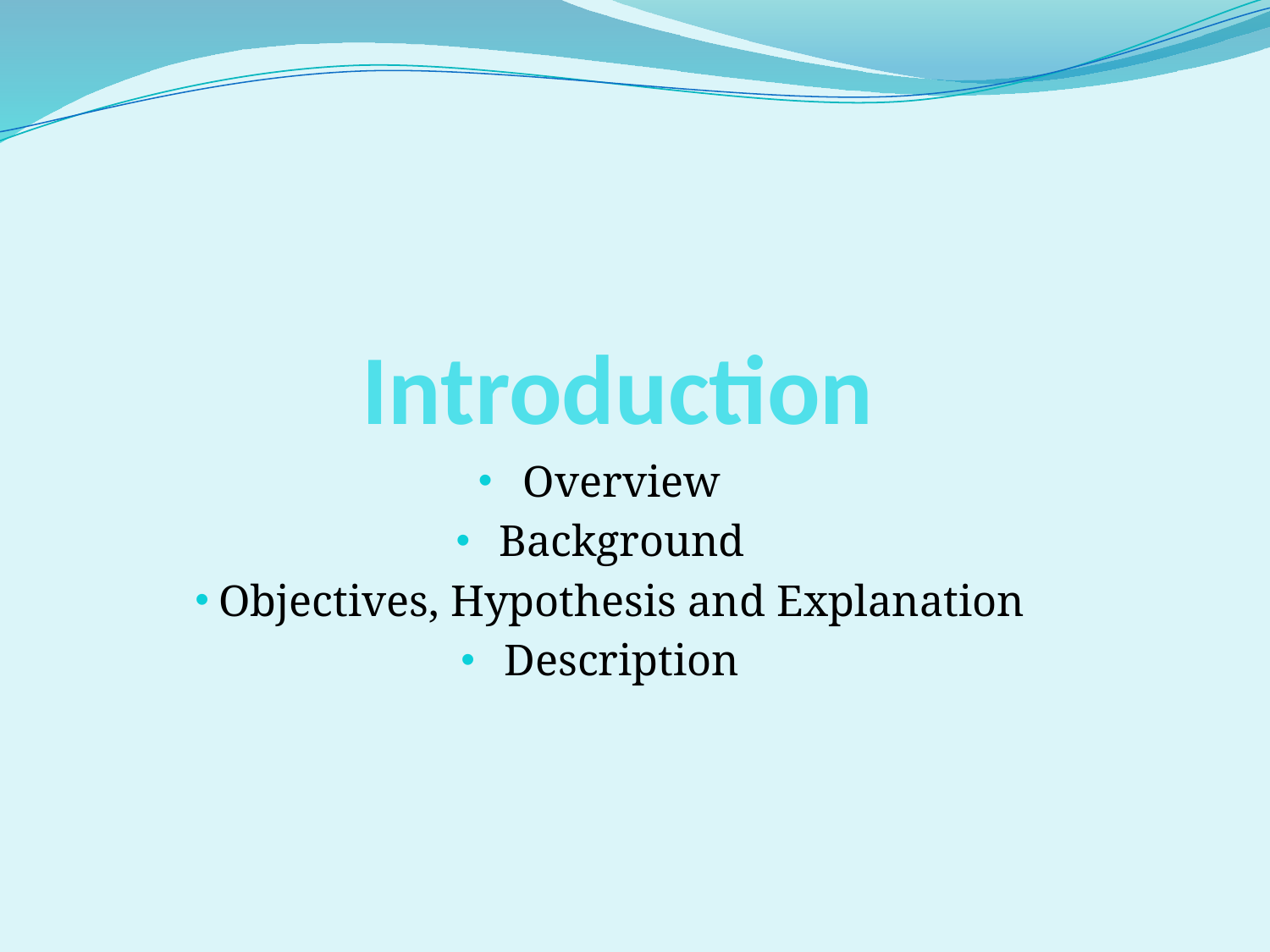

# Introduction
Overview
Background
Objectives, Hypothesis and Explanation
Description